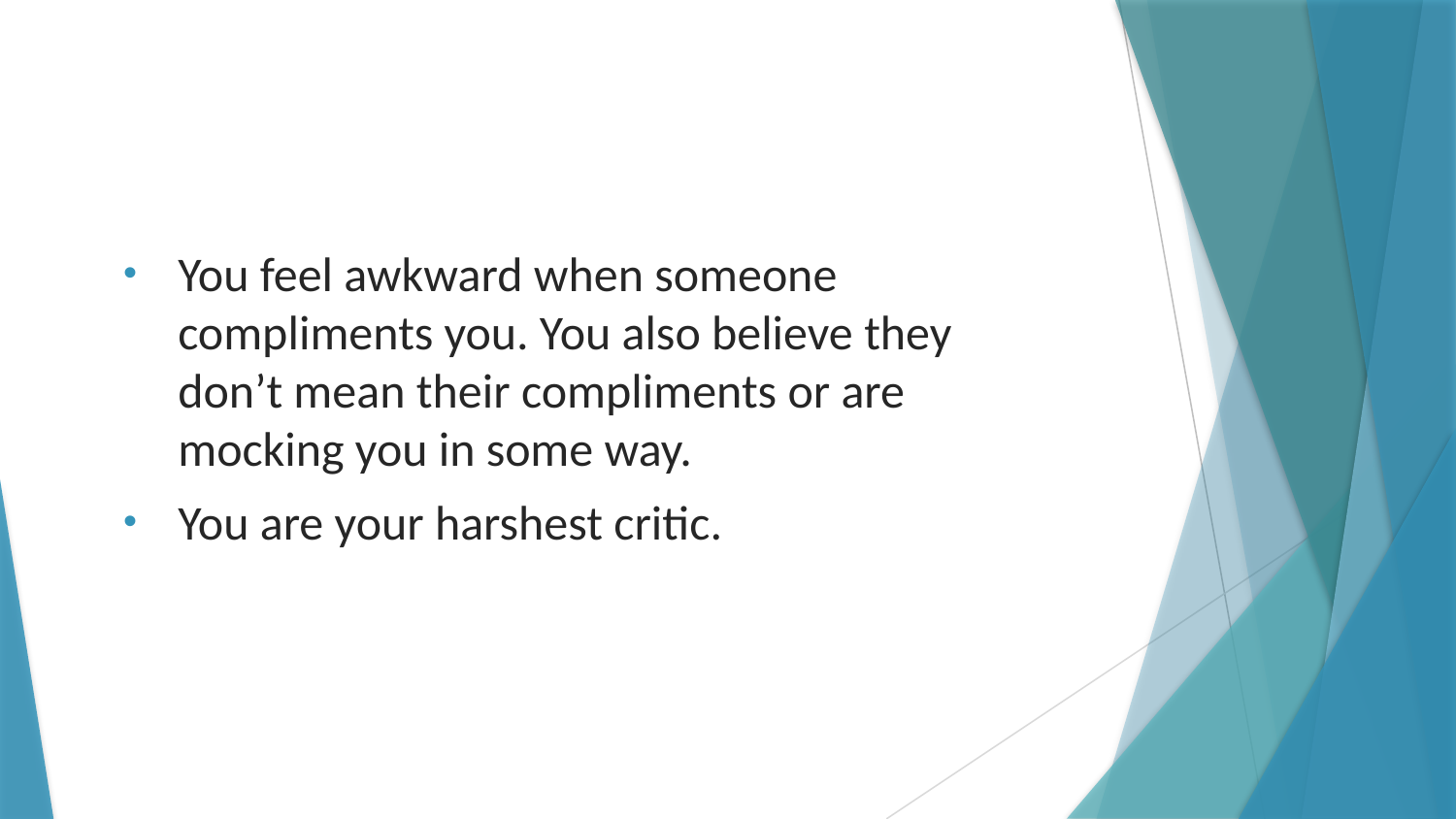

You feel awkward when someone compliments you. You also believe they don’t mean their compliments or are mocking you in some way.
You are your harshest critic.